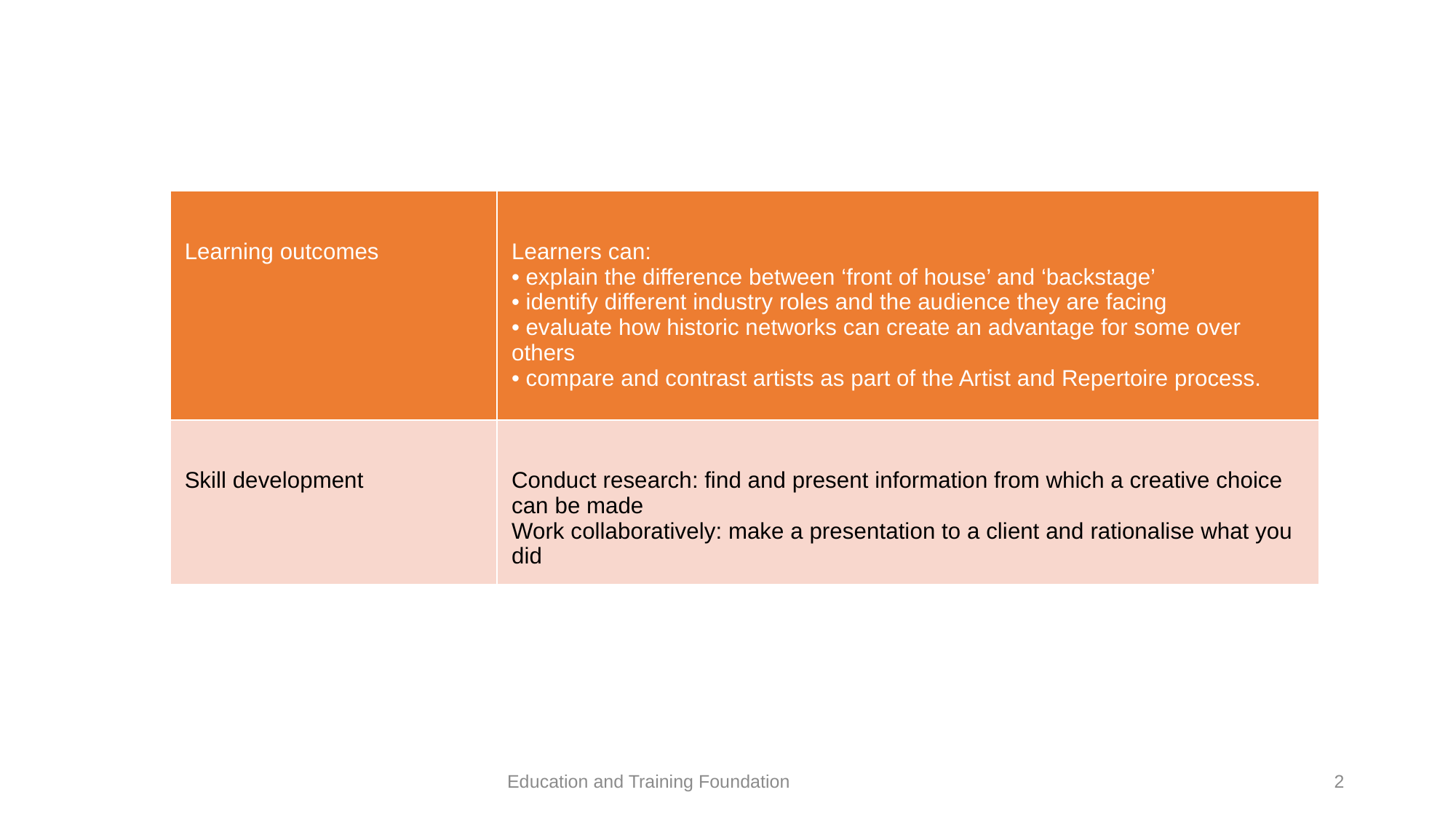

| Learning outcomes | Learners can: • explain the difference between ‘front of house’ and ‘backstage’ • identify different industry roles and the audience they are facing • evaluate how historic networks can create an advantage for some over others • compare and contrast artists as part of the Artist and Repertoire process. |
| --- | --- |
| Skill development | Conduct research: find and present information from which a creative choice can be made Work collaboratively: make a presentation to a client and rationalise what you did |
2
Education and Training Foundation